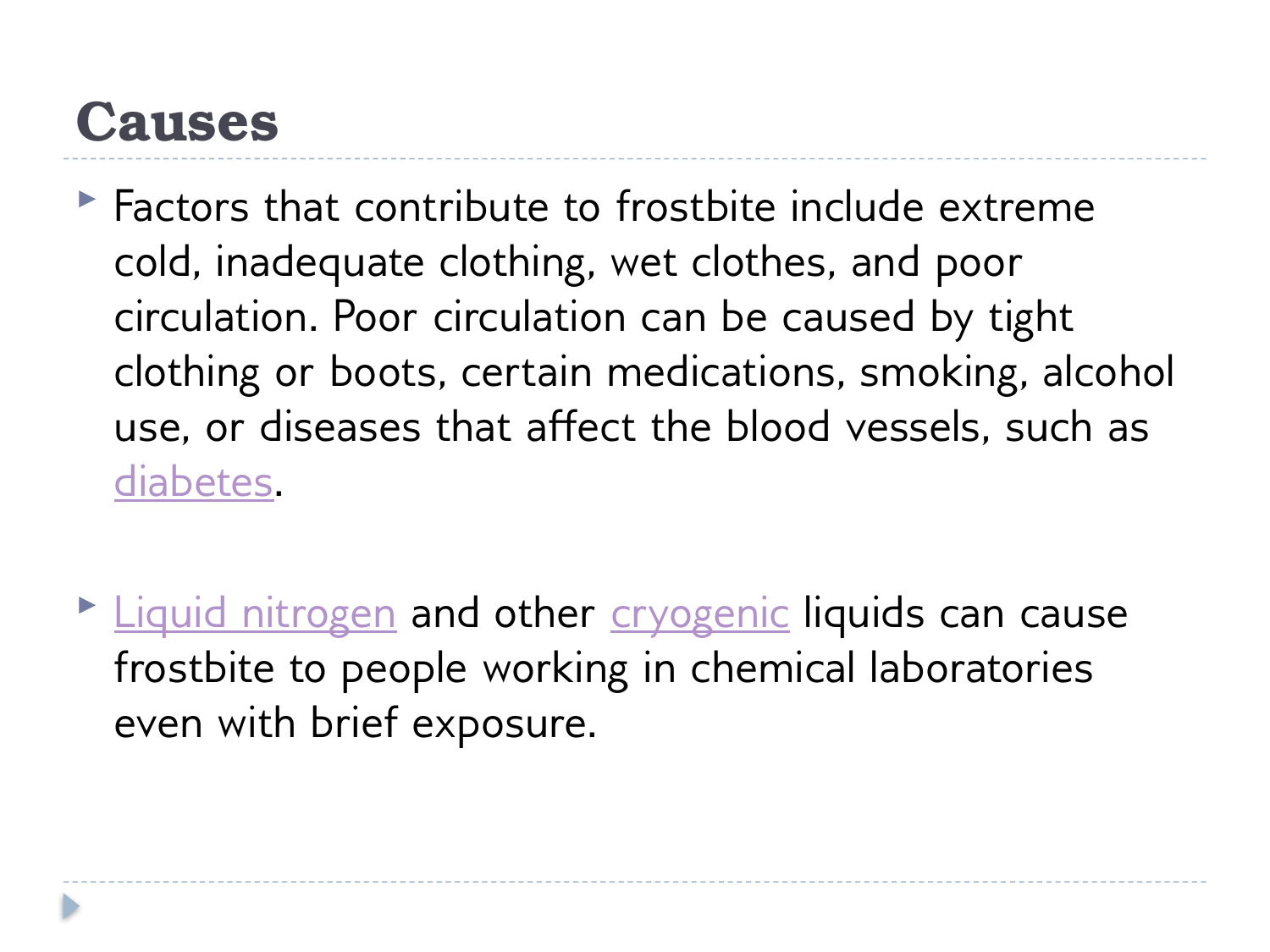

# Causes
Factors that contribute to frostbite include extreme cold, inadequate clothing, wet clothes, and poor circulation. Poor circulation can be caused by tight clothing or boots, certain medications, smoking, alcohol use, or diseases that affect the blood vessels, such as diabetes.

Liquid nitrogen and other cryogenic liquids can cause frostbite to people working in chemical laboratories even with brief exposure.